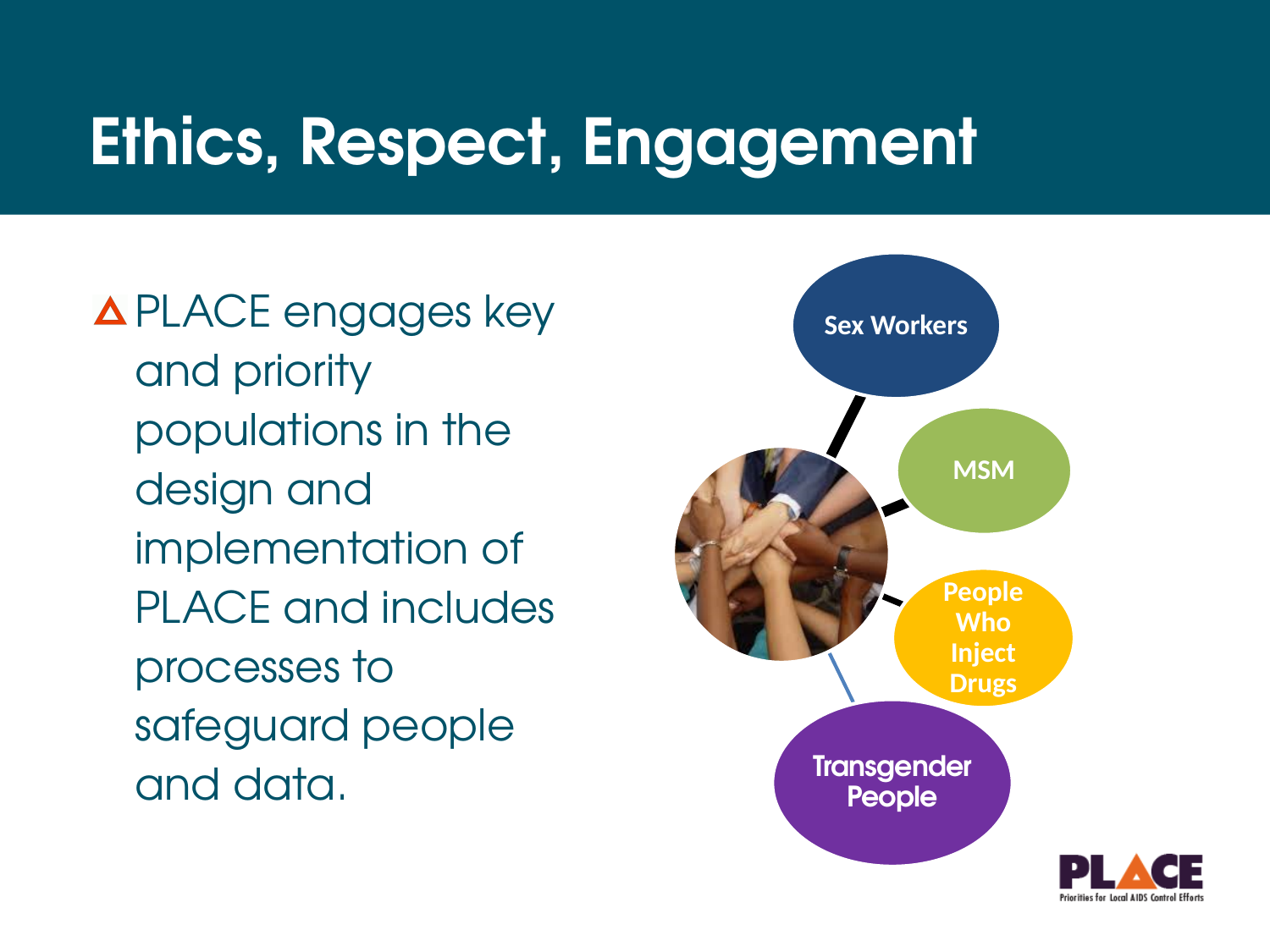

# Ethics, Respect, Engagement
Sex Workers
MSM
People Who Inject Drugs
Transgender People

PLACE engages key and priority populations in the design and implementation of PLACE and includes processes to safeguard people and data.